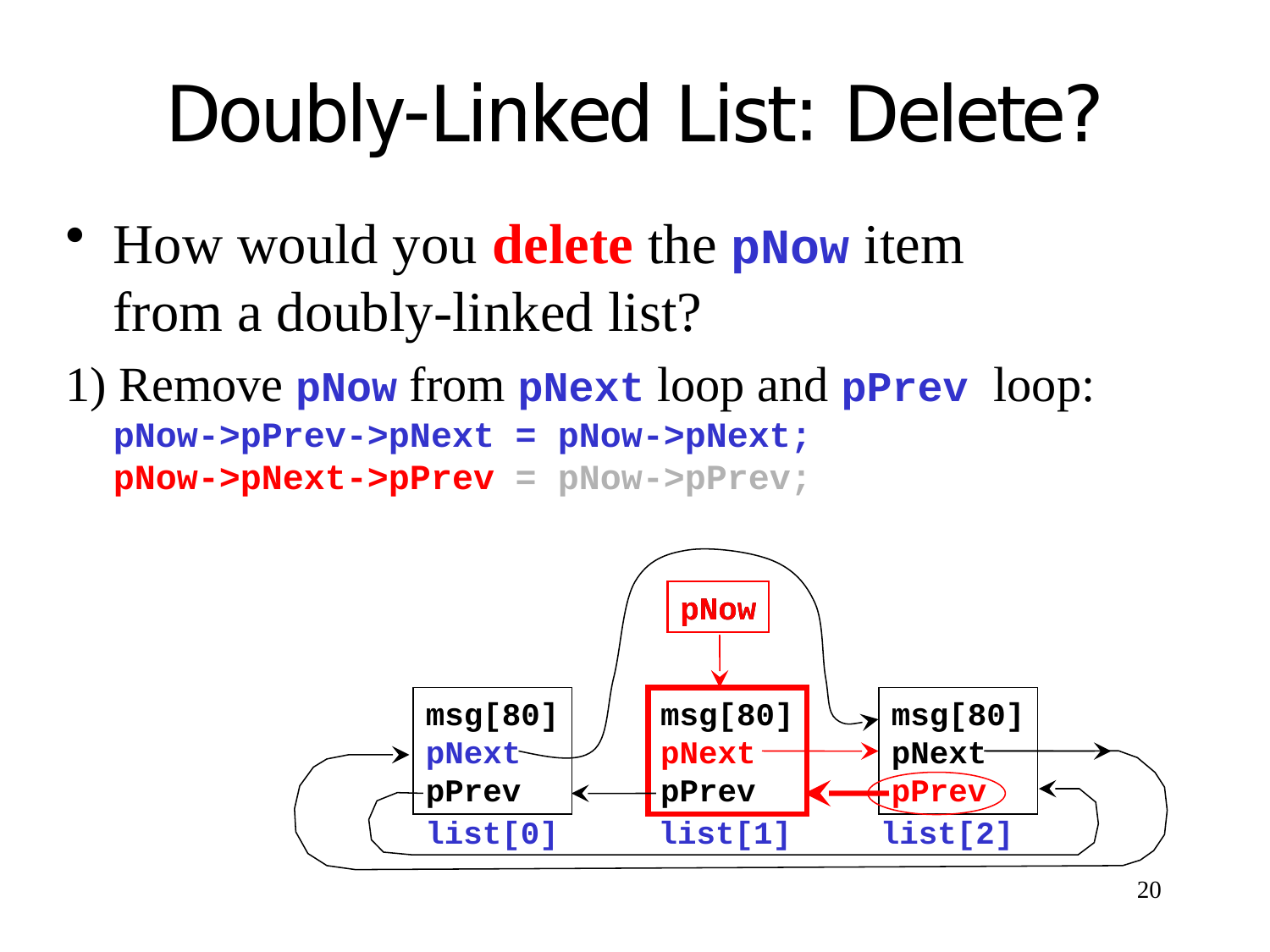

# Doubly-Linked List: Delete?
How would you delete the pNow item
from a doubly-linked list?
1) Remove pNow from pNext loop and pPrev loop:
pNow->pPrev->pNext = pNow->pNext;
pNow->pNext->pPrev = pNow->pPrev;

pNow
pNow

msg[80]
pNext
pPrev
msg[80]
pNext
pPrev
msg[80]
pNext
pPrev

list[0]
list[1]
list[2]
20